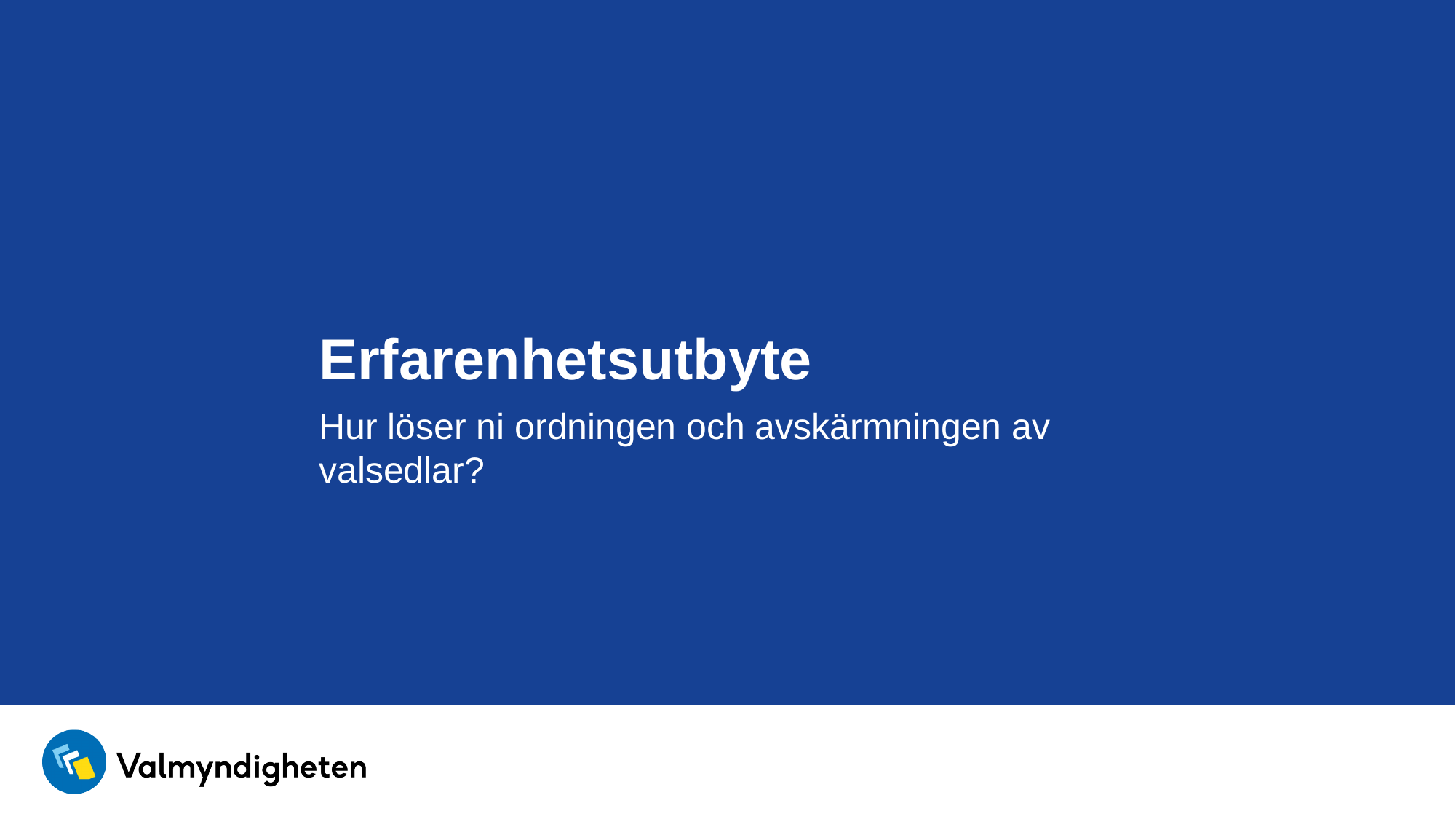

# Erfarenhetsutbyte
Hur löser ni ordningen och avskärmningen av valsedlar?